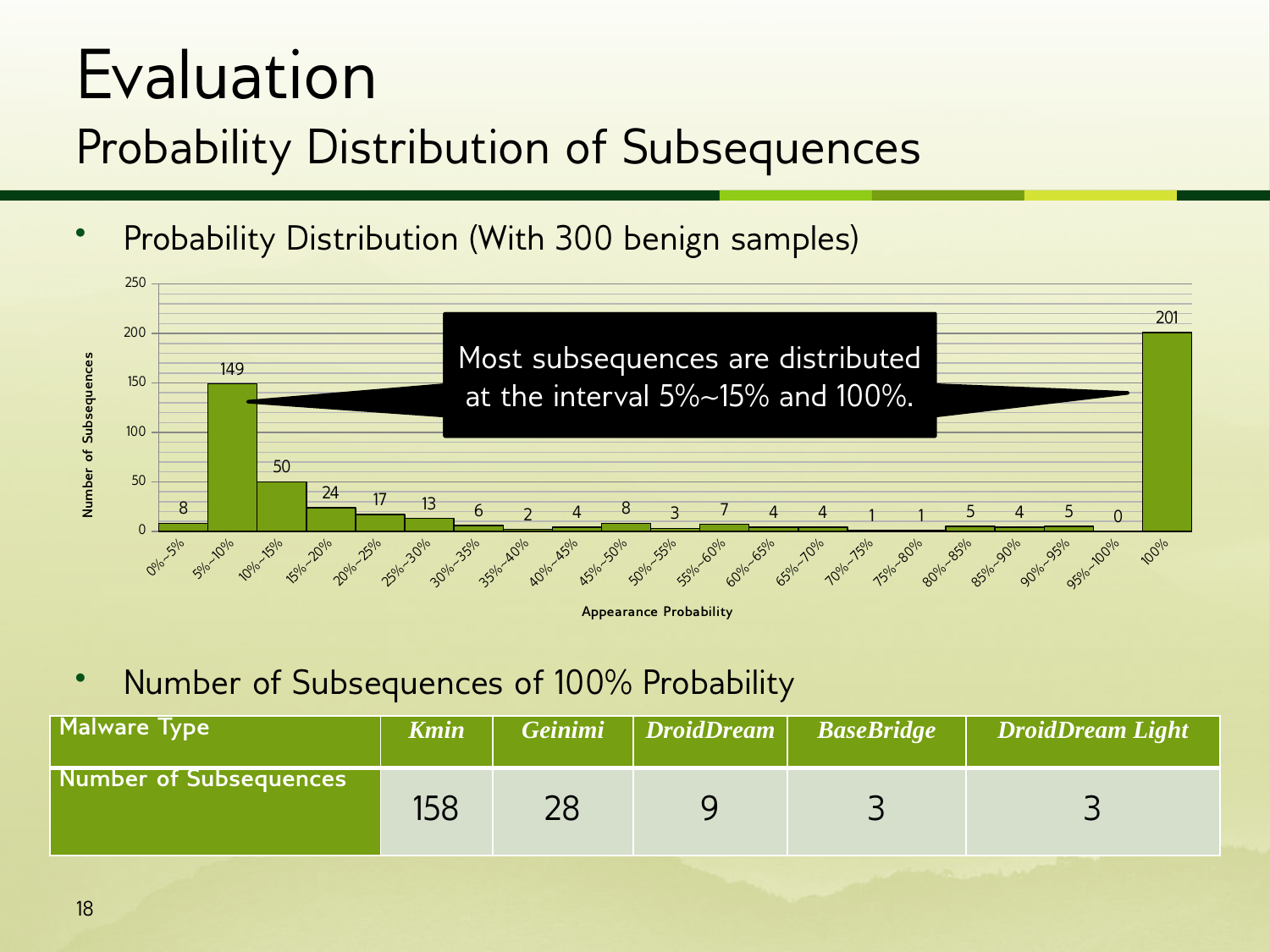

# Evaluation Probability Distribution of Subsequences
Probability Distribution (With 300 benign samples)

Number of Subsequences of 100% Probability

### Chart

| Category |  |
|---|---|
| 0%~5% | 8.0 |
| 5%~10% | 149.0 |
| 10%~15% | 50.0 |
| 15%~20% | 24.0 |
| 20%~25% | 17.0 |
| 25%~30% | 13.0 |
| 30%~35% | 6.0 |
| 35%~40% | 2.0 |
| 40%~45% | 4.0 |
| 45%~50% | 8.0 |
| 50%~55% | 3.0 |
| 55%~60% | 7.0 |
| 60%~65% | 4.0 |
| 65%~70% | 4.0 |
| 70%~75% | 1.0 |
| 75%~80% | 1.0 |
| 80%~85% | 5.0 |
| 85%~90% | 4.0 |
| 90%~95% | 5.0 |
| 95%~100% | 0.0 |
| 100% | 201.0 |
Most of subsequences are distributed at the interval 5%~15% and 100%.
Most subsequences are distributed at the interval 5%~15% and 100%.
| Malware Type | Kmin | Geinimi | DroidDream | BaseBridge | DroidDream Light |
| --- | --- | --- | --- | --- | --- |
| Number of Subsequences | 158 | 28 | 9 | 3 | 3 |
18